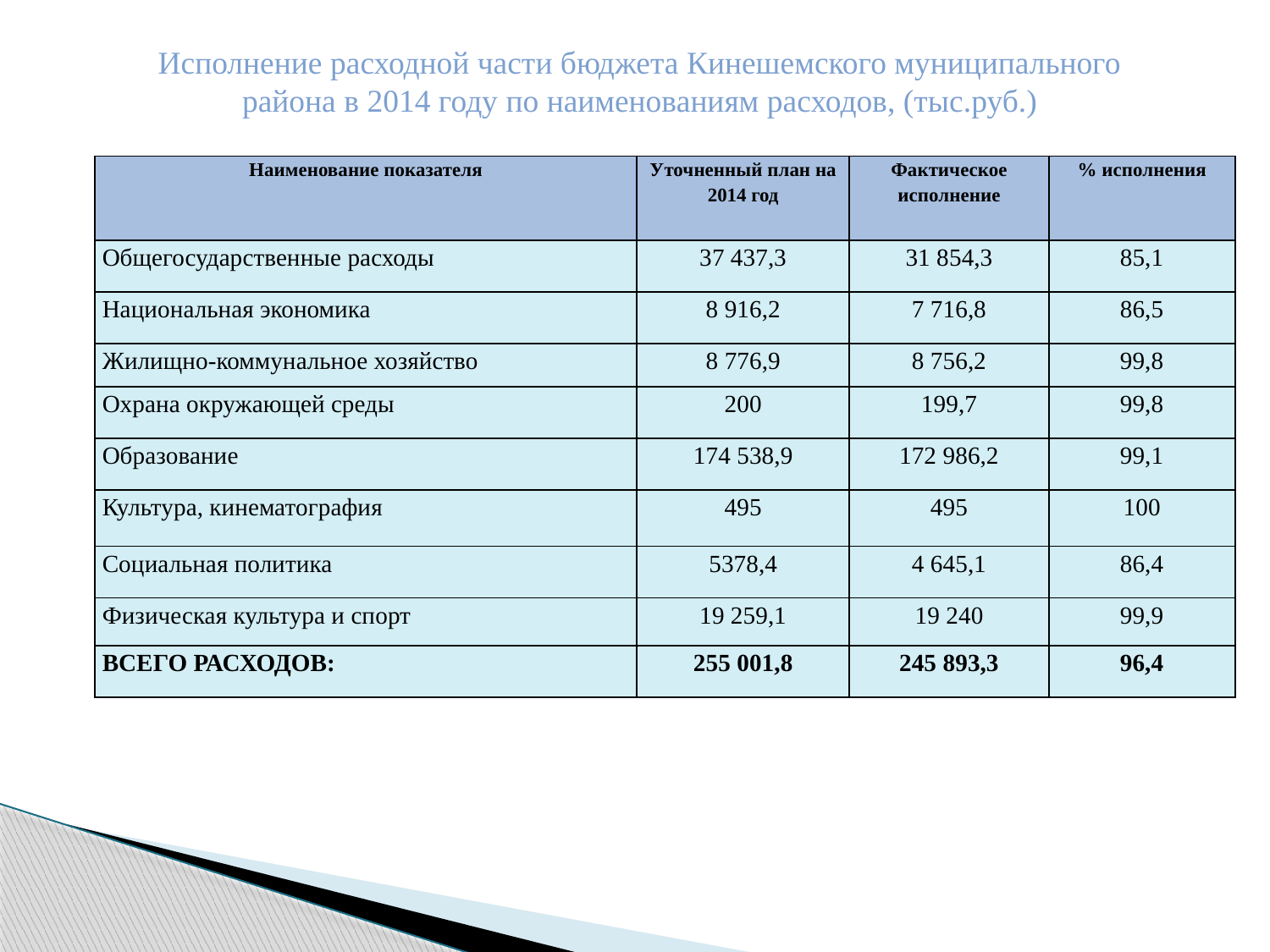

Исполнение расходной части бюджета Кинешемского муниципального района в 2014 году по наименованиям расходов, (тыс.руб.)
| Наименование показателя | Уточненный план на 2014 год | Фактическое исполнение | % исполнения |
| --- | --- | --- | --- |
| Общегосударственные расходы | 37 437,3 | 31 854,3 | 85,1 |
| Национальная экономика | 8 916,2 | 7 716,8 | 86,5 |
| Жилищно-коммунальное хозяйство | 8 776,9 | 8 756,2 | 99,8 |
| Охрана окружающей среды | 200 | 199,7 | 99,8 |
| Образование | 174 538,9 | 172 986,2 | 99,1 |
| Культура, кинематография | 495 | 495 | 100 |
| Социальная политика | 5378,4 | 4 645,1 | 86,4 |
| Физическая культура и спорт | 19 259,1 | 19 240 | 99,9 |
| ВСЕГО РАСХОДОВ: | 255 001,8 | 245 893,3 | 96,4 |